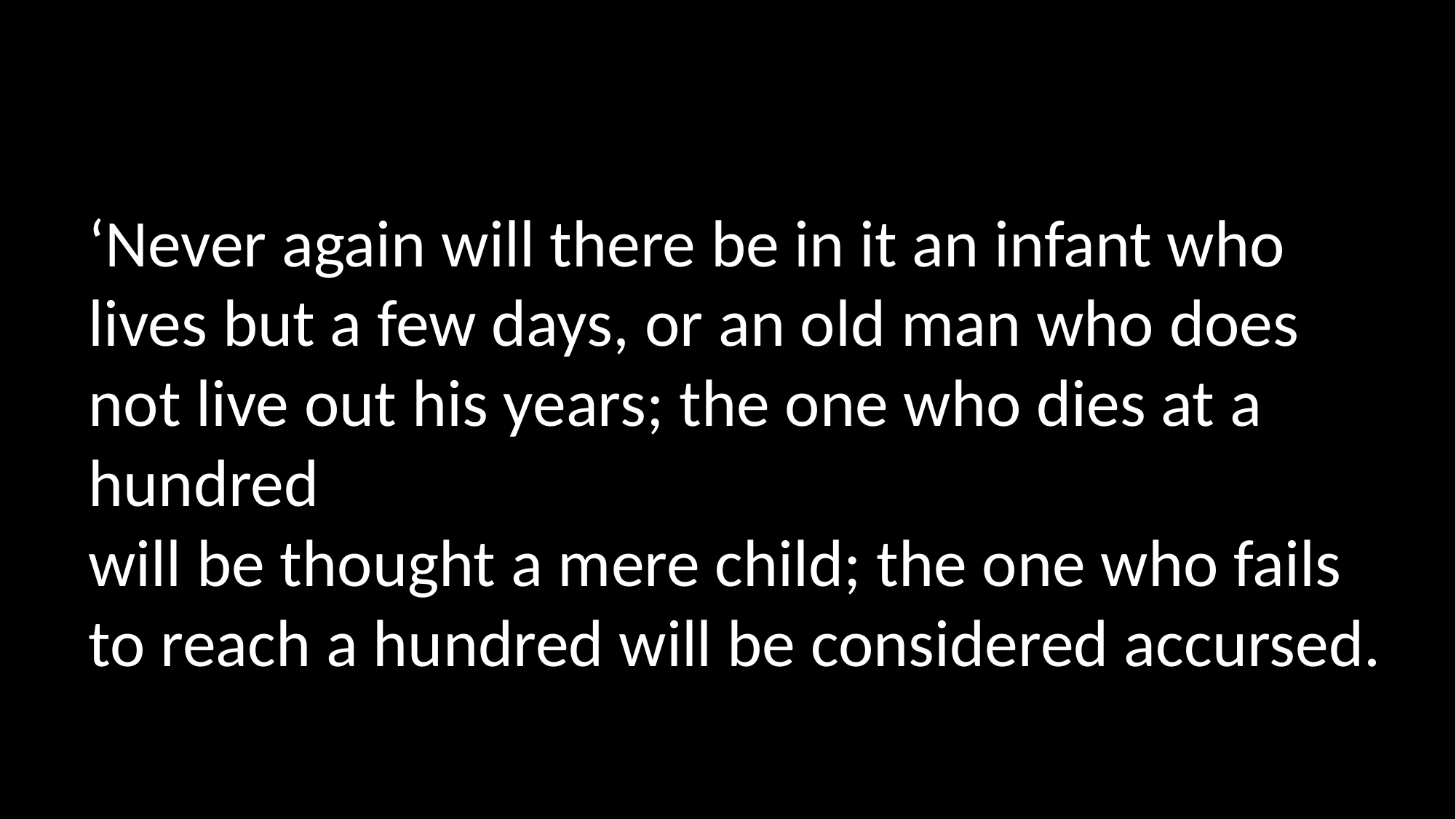

‘Never again will there be in it an infant who lives but a few days, or an old man who does not live out his years; the one who dies at a hundred
will be thought a mere child; the one who fails to reach a hundred will be considered accursed.